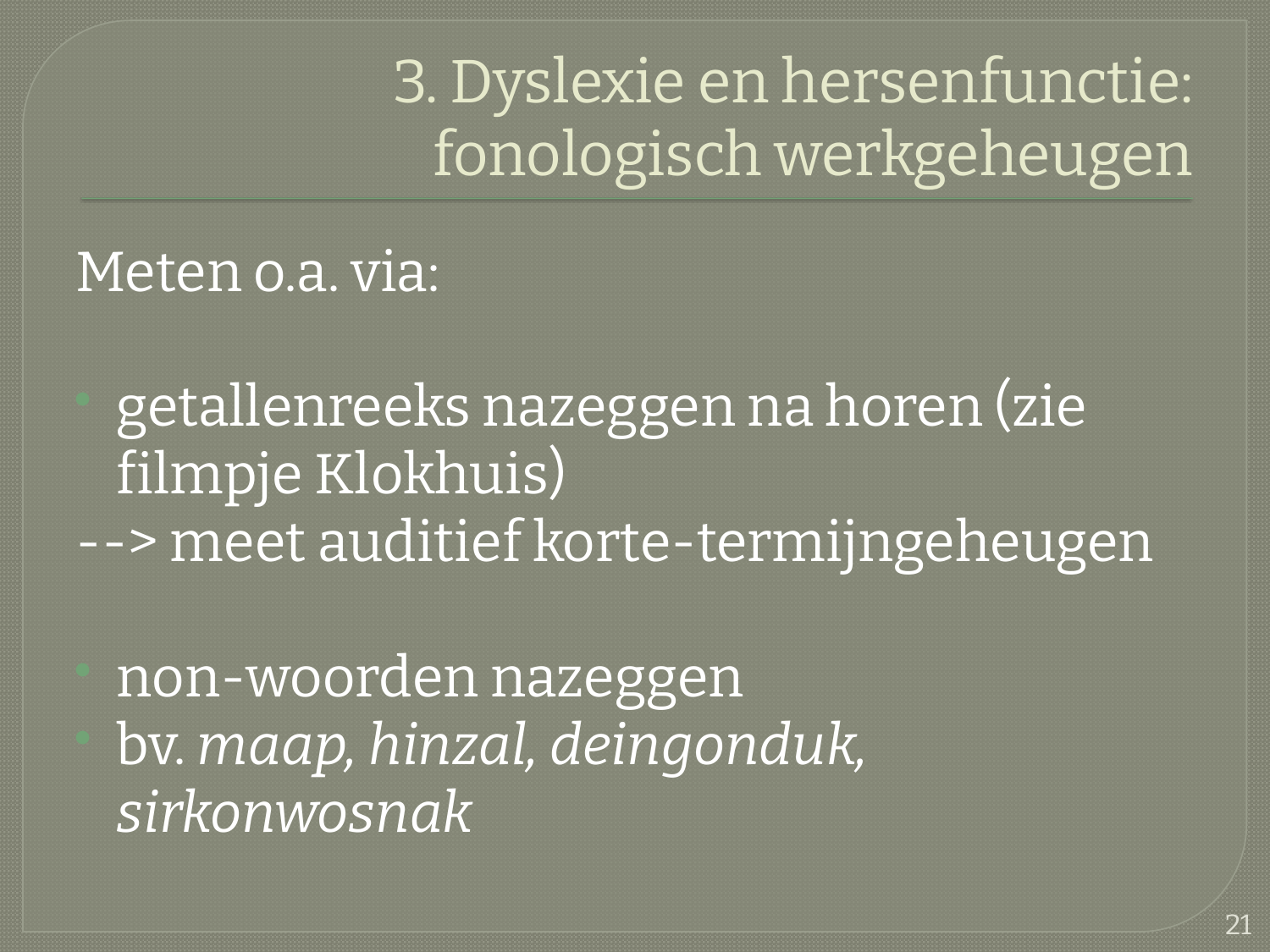

# 3. Dyslexie en hersenfunctie: fonologisch werkgeheugen
Meten o.a. via:

getallenreeks nazeggen na horen (zie filmpje Klokhuis)
--> meet auditief korte-termijngeheugen

non-woorden nazeggen
bv. maap, hinzal, deingonduk, sirkonwosnak
21